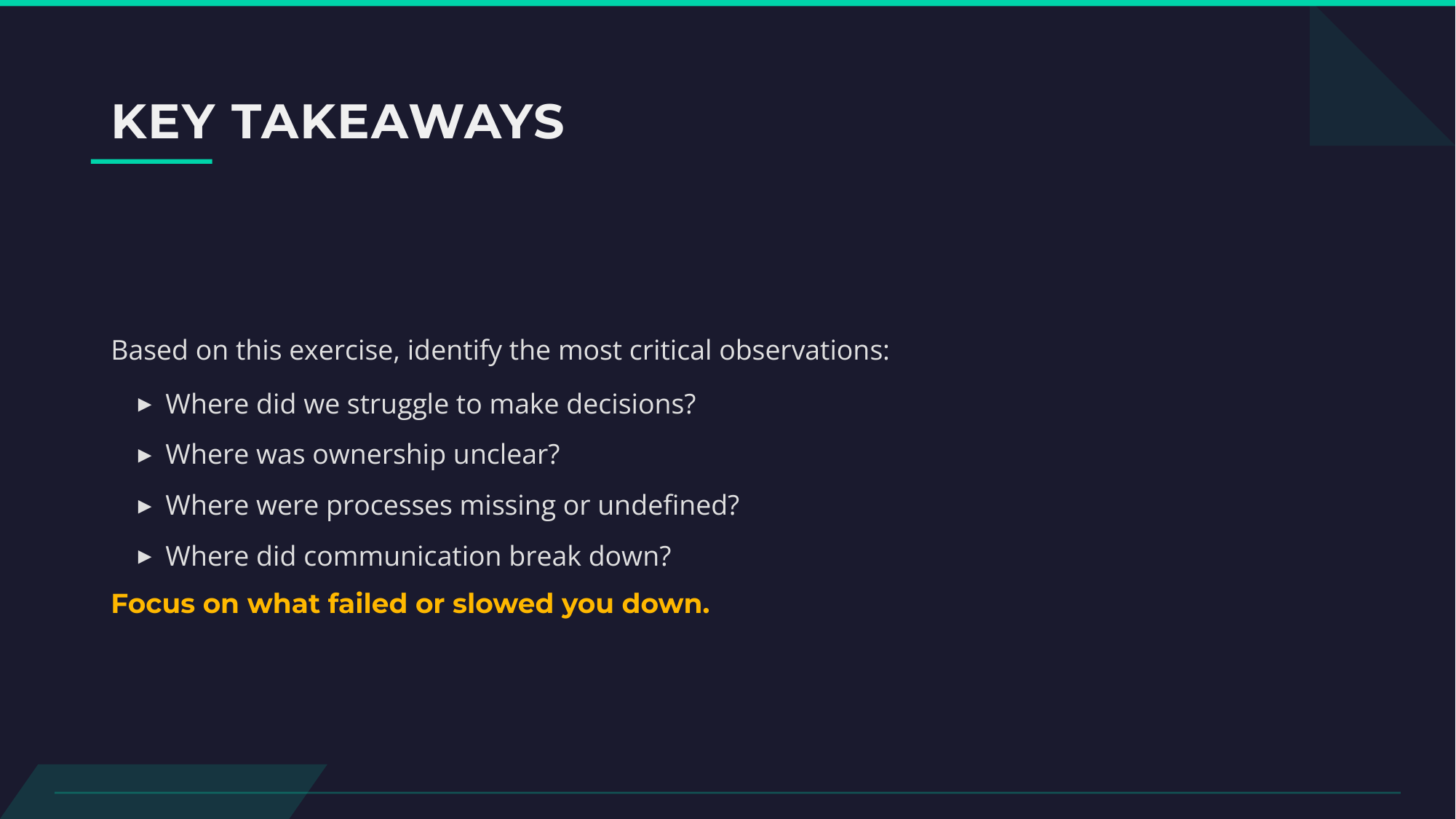

# KEY TAKEAWAYS

Based on this exercise, identify the most critical observations:
Where did we struggle to make decisions?
Where was ownership unclear?
Where were processes missing or undefined?
Where did communication break down?
Focus on what failed or slowed you down.